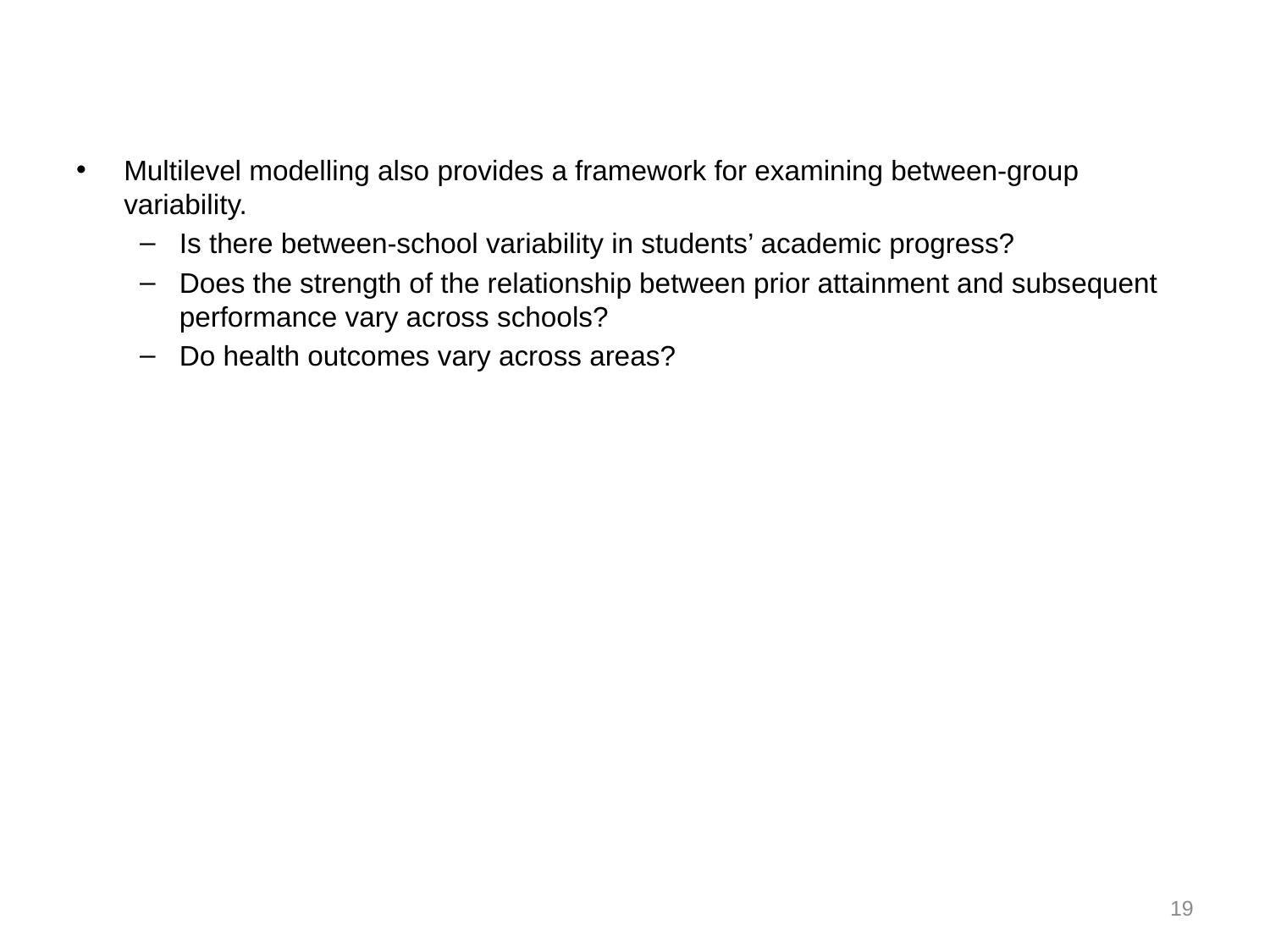

#
Multilevel modelling also provides a framework for examining between-group variability.
Is there between-school variability in students’ academic progress?
Does the strength of the relationship between prior attainment and subsequent performance vary across schools?
Do health outcomes vary across areas?
19